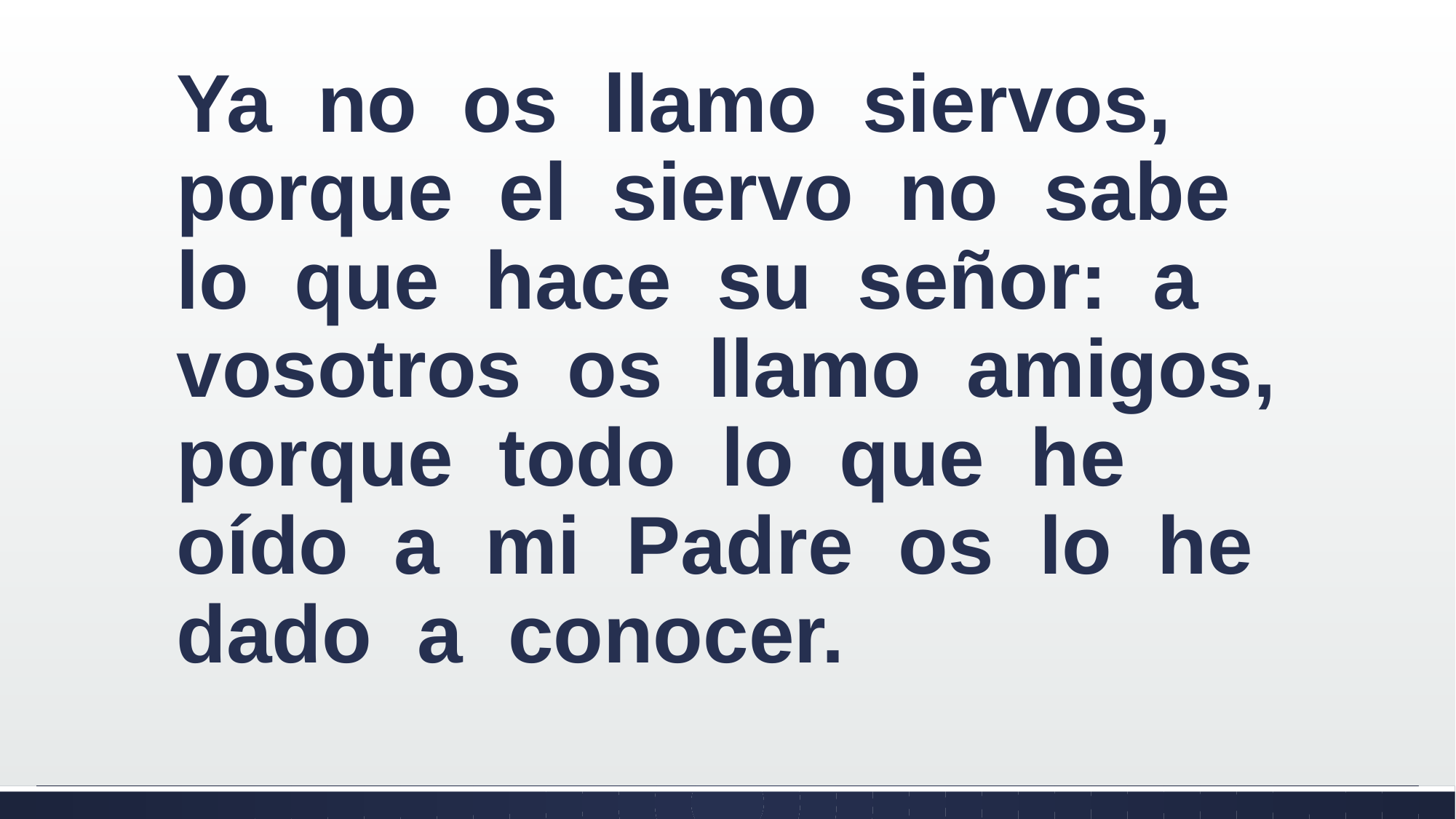

#
Ya  no  os  llamo  siervos,  porque  el  siervo  no  sabe  lo  que  hace  su  señor:  a  vosotros  os  llamo  amigos, porque  todo  lo  que  he  oído  a  mi  Padre  os  lo  he  dado  a  conocer.